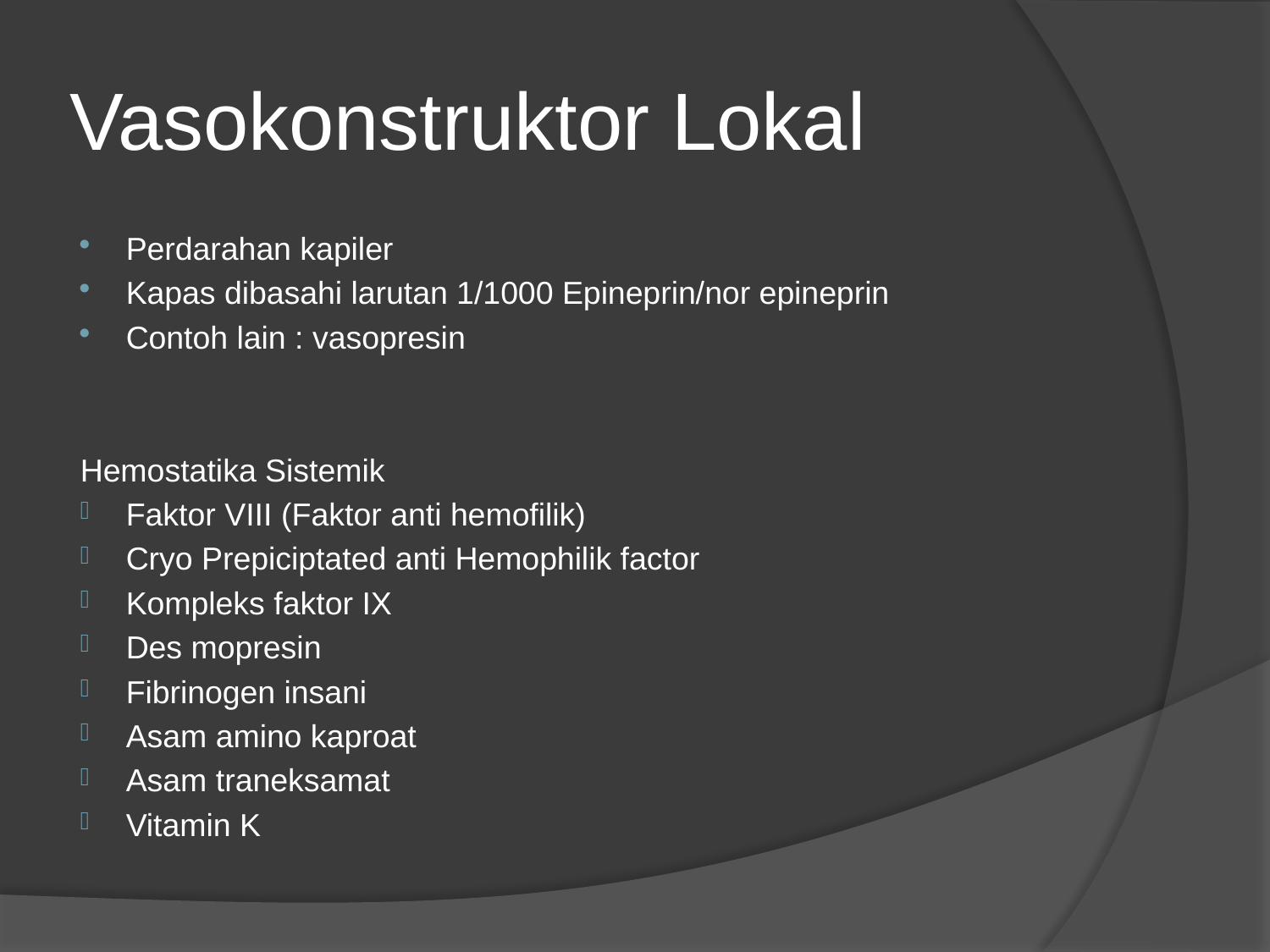

# Vasokonstruktor Lokal
Perdarahan kapiler
Kapas dibasahi larutan 1/1000 Epineprin/nor epineprin
Contoh lain : vasopresin

Hemostatika Sistemik
Faktor VIII (Faktor anti hemofilik)
Cryo Prepiciptated anti Hemophilik factor
Kompleks faktor IX
Des mopresin
Fibrinogen insani
Asam amino kaproat
Asam traneksamat
Vitamin K